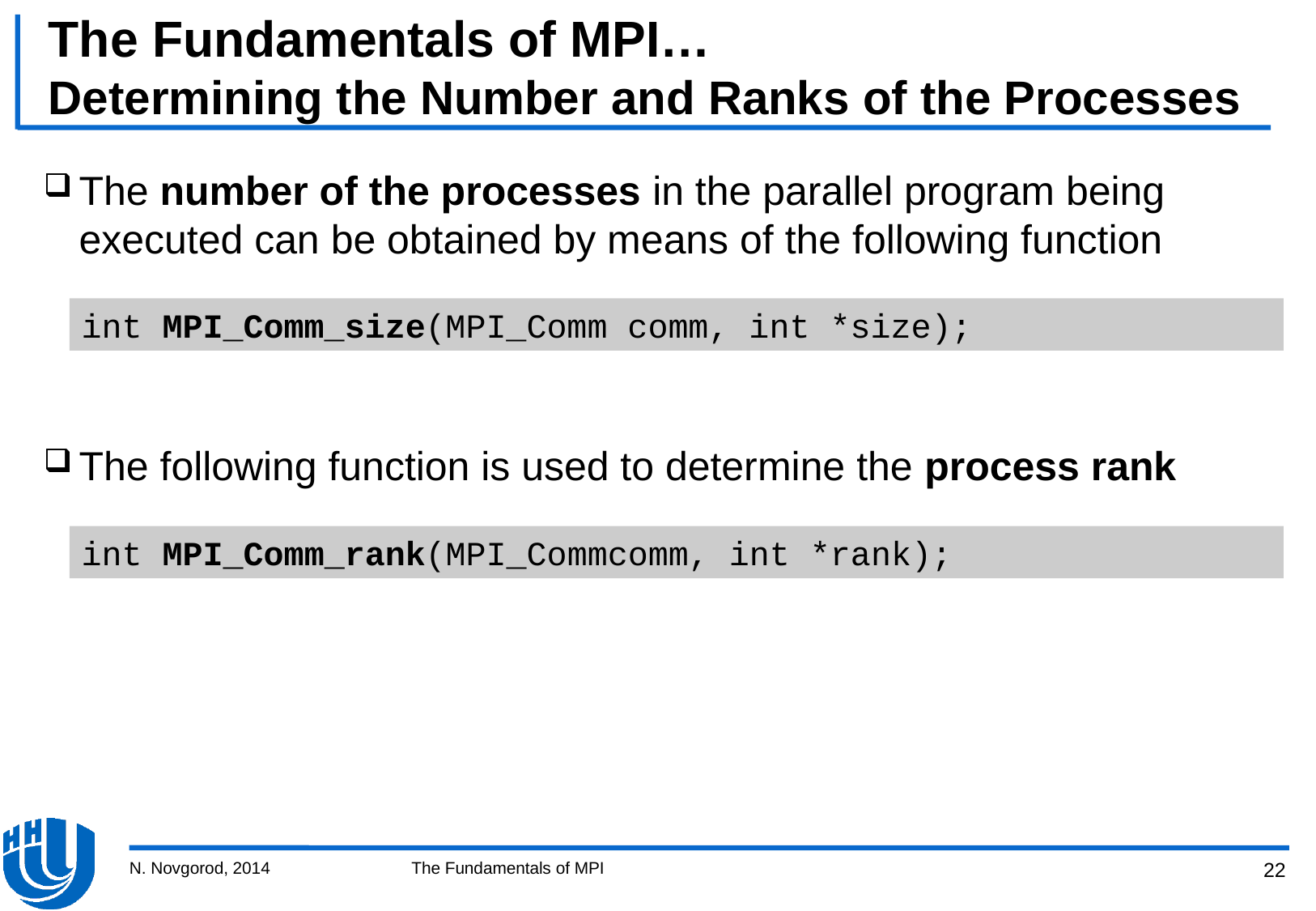

# The Fundamentals of MPI… Determining the Number and Ranks of the Processes
The number of the processes in the parallel program being executed can be obtained by means of the following function

The following function is used to determine the process rank

int MPI_Comm_size(MPI_Comm comm, int *size);
int MPI_Comm_rank(MPI_Commcomm, int *rank);
N. Novgorod, 2014
The Fundamentals of MPI
22